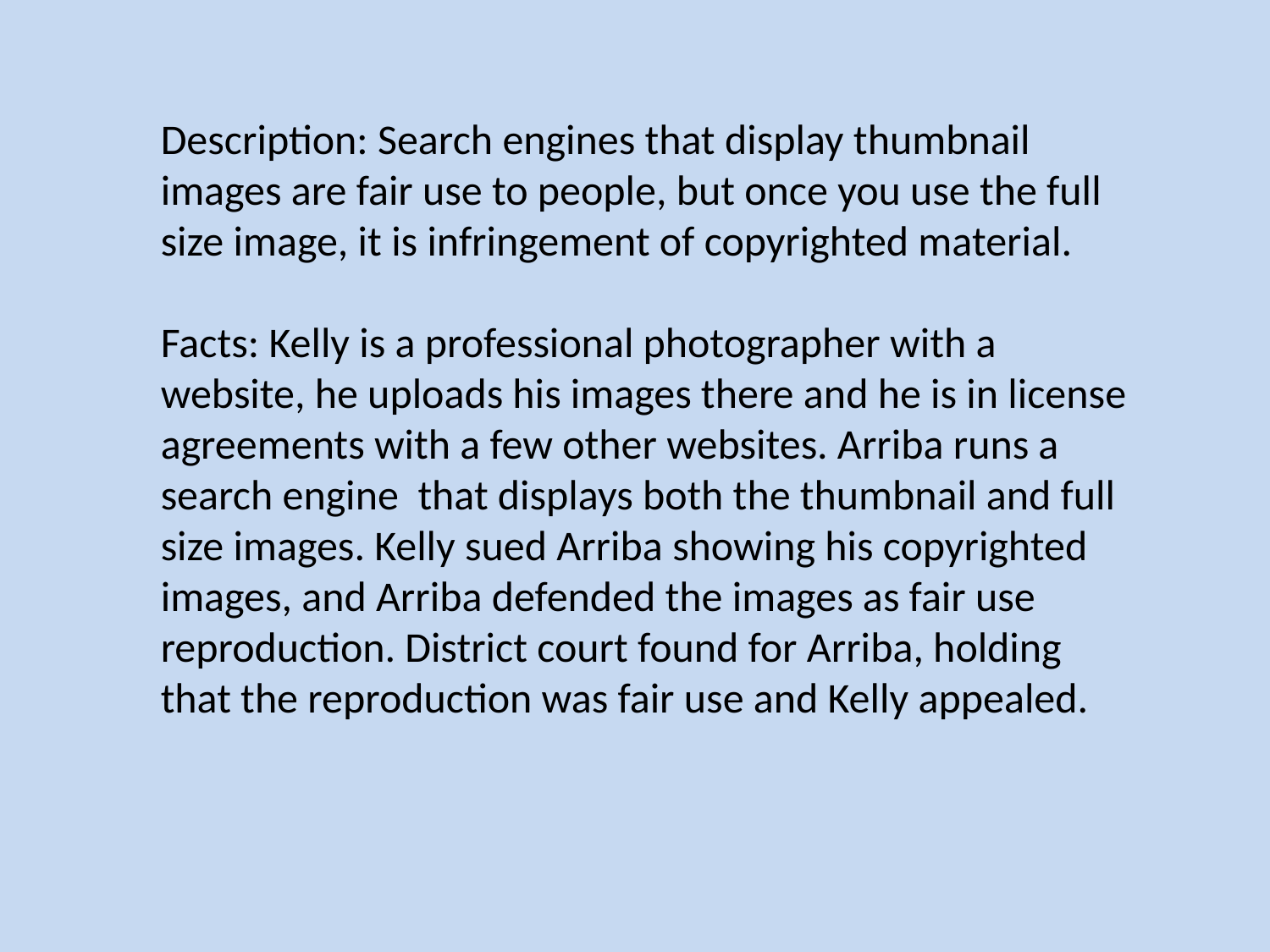

Description: Search engines that display thumbnail images are fair use to people, but once you use the full size image, it is infringement of copyrighted material.

Facts: Kelly is a professional photographer with a website, he uploads his images there and he is in license agreements with a few other websites. Arriba runs a search engine  that displays both the thumbnail and full size images. Kelly sued Arriba showing his copyrighted images, and Arriba defended the images as fair use reproduction. District court found for Arriba, holding that the reproduction was fair use and Kelly appealed.